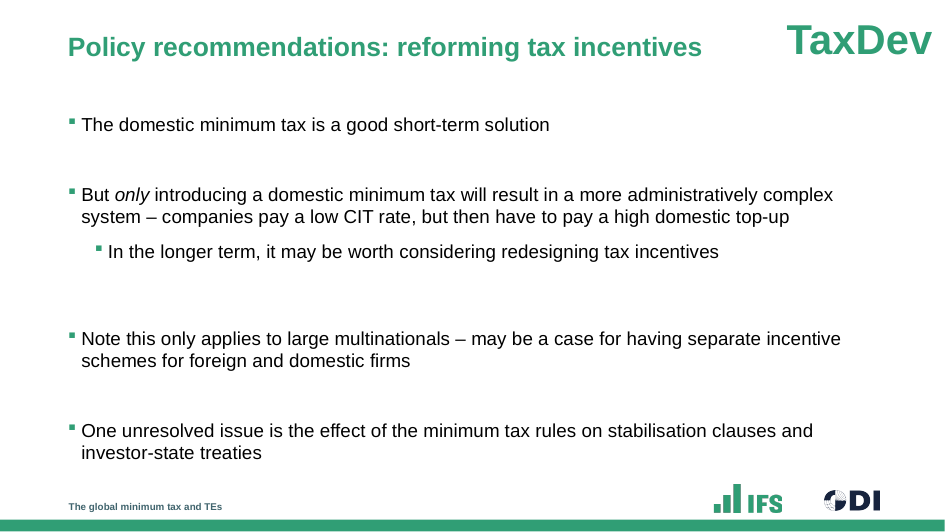

# Policy recommendations: reforming tax incentives
The domestic minimum tax is a good short-term solution

But only introducing a domestic minimum tax will result in a more administratively complex system – companies pay a low CIT rate, but then have to pay a high domestic top-up
In the longer term, it may be worth considering redesigning tax incentives

Note this only applies to large multinationals – may be a case for having separate incentive schemes for foreign and domestic firms

One unresolved issue is the effect of the minimum tax rules on stabilisation clauses and investor-state treaties
The global minimum tax and TEs